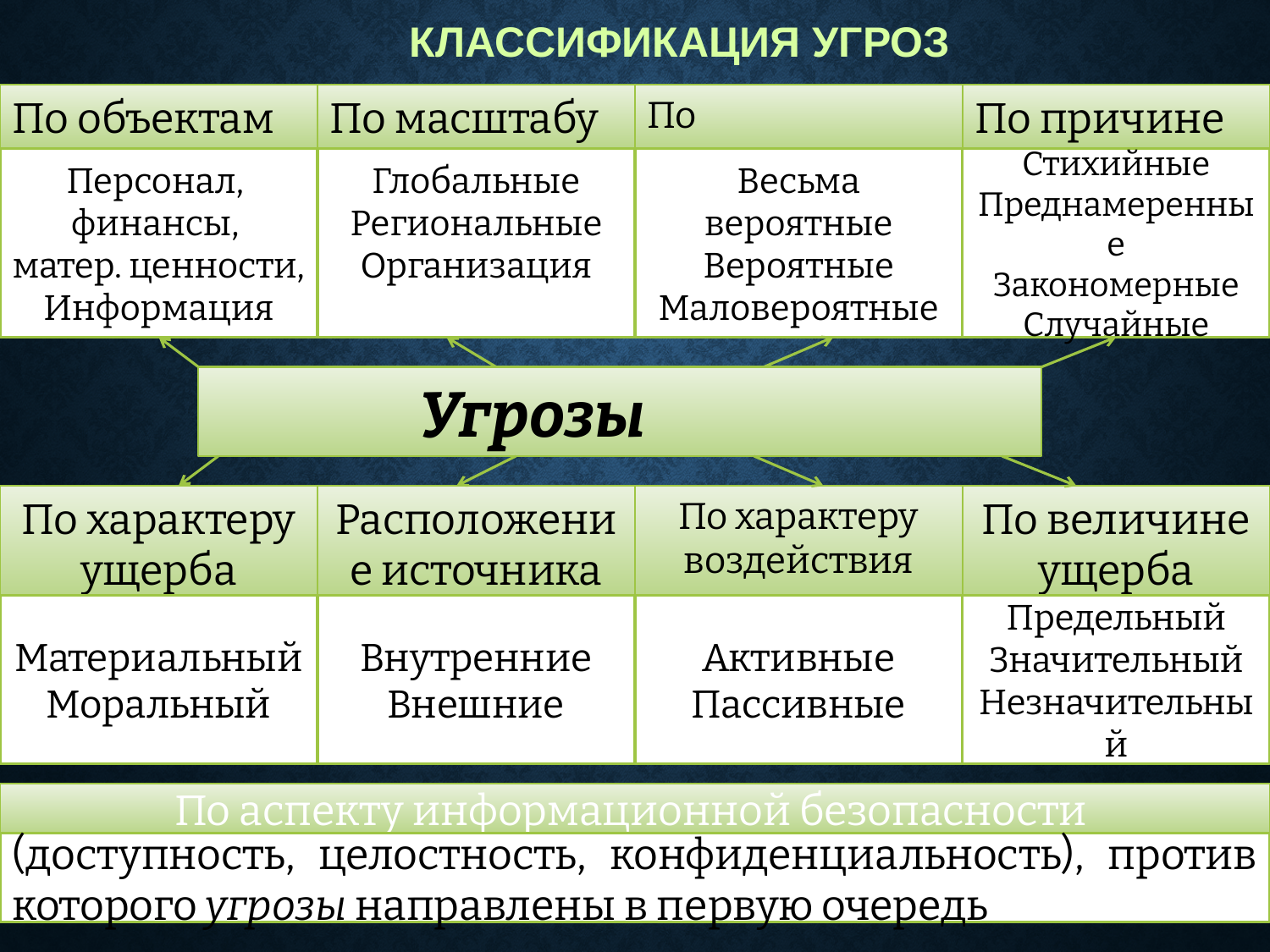

# КЛАССИФИКАЦИЯ УГРОЗ
По объектам
По масштабу
По актуализации
По причине
Персонал,
финансы,
матер. ценности,
Информация
Глобальные
Региональные
Организация

Весьма вероятные
Вероятные
Маловероятные
Стихийные
Преднамеренные
Закономерные
Случайные
                                  Угрозы
По характеру
ущерба
Расположение источника
По характеру
воздействия
По величине
ущерба
Материальный
Моральный

Внутренние
Внешние

Активные
Пассивные
Предельный
Значительный
Незначительный
По аспекту информационной безопасности
(доступность, целостность, конфиденциальность), против которого угрозы направлены в первую очередь